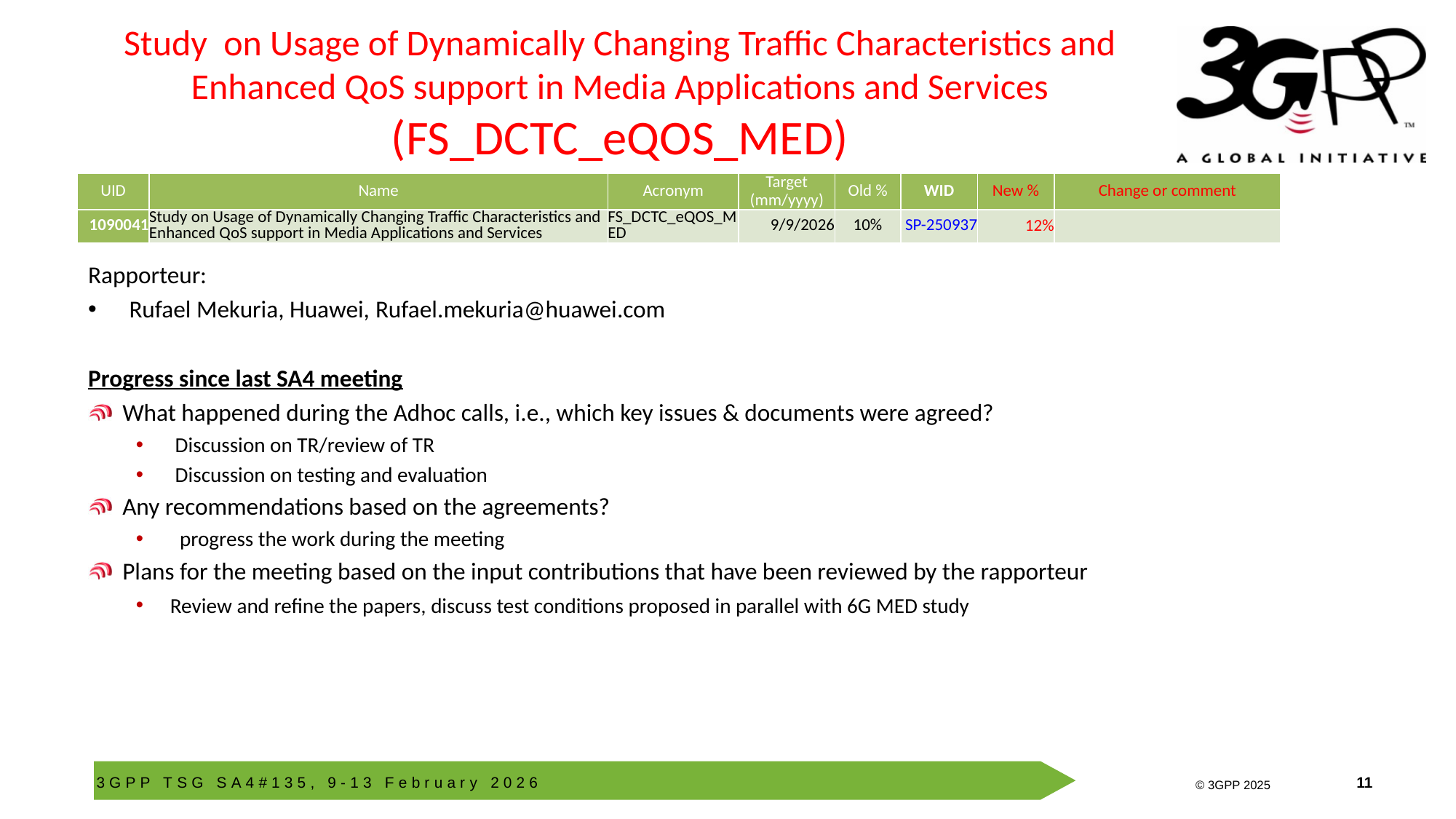

# Study  on Usage of Dynamically Changing Traffic Characteristics and Enhanced QoS support in Media Applications and Services (FS_DCTC_eQOS_MED)
| UID | Name | Acronym | Target (mm/yyyy) | Old % | WID | New % | Change or comment |
| --- | --- | --- | --- | --- | --- | --- | --- |
| 1090041 | Study on Usage of Dynamically Changing Traffic Characteristics and Enhanced QoS support in Media Applications and Services | FS\_DCTC\_eQOS\_MED | 9/9/2026 | 10% | SP-250937 | 12% |  |
Rapporteur:
Rufael Mekuria, Huawei, Rufael.mekuria@huawei.com

Progress since last SA4 meeting
What happened during the Adhoc calls, i.e., which key issues & documents were agreed?
 Discussion on TR/review of TR
 Discussion on testing and evaluation
Any recommendations based on the agreements?
  progress the work during the meeting
Plans for the meeting based on the input contributions that have been reviewed by the rapporteur
Review and refine the papers, discuss test conditions proposed in parallel with 6G MED study